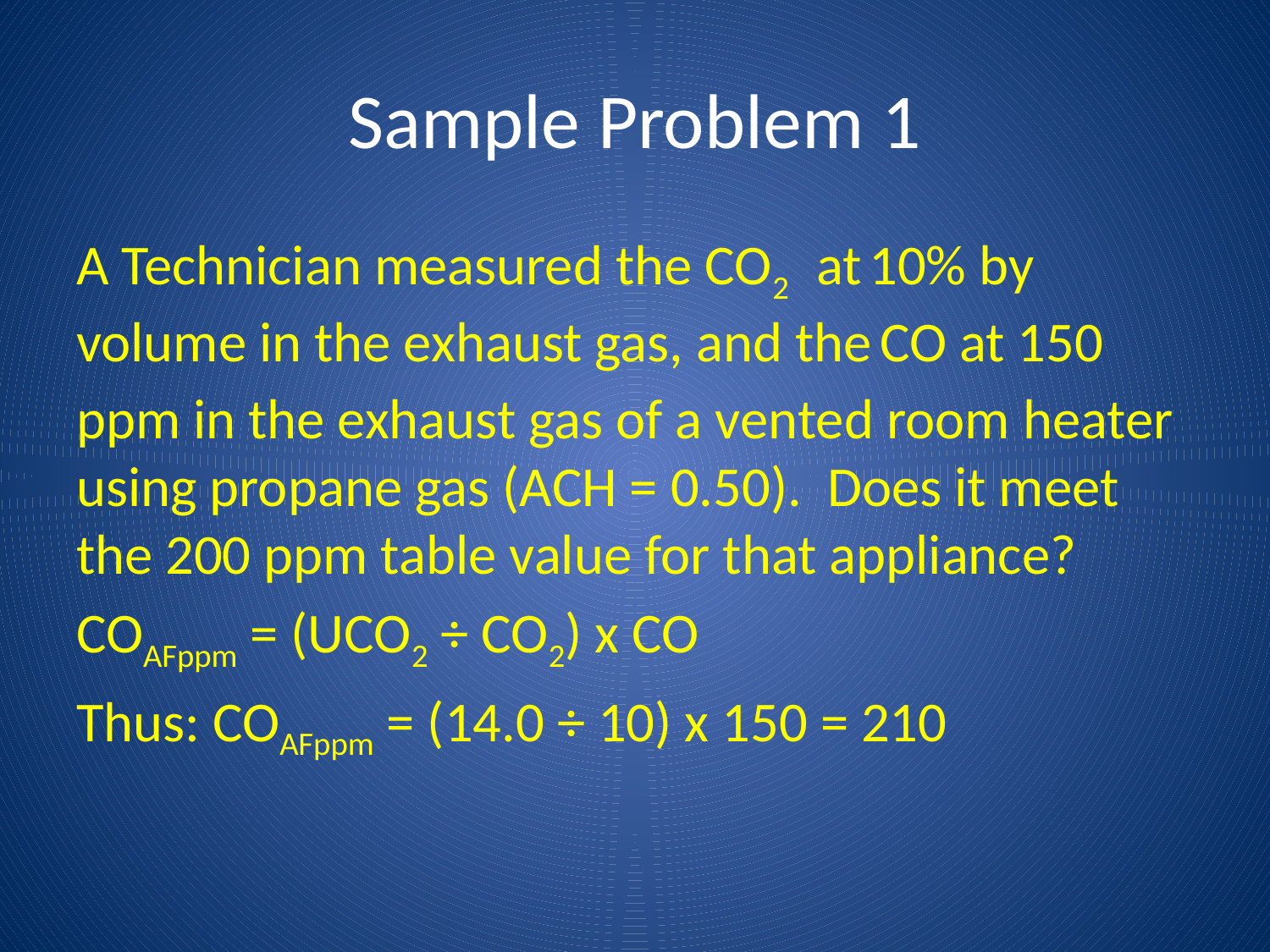

# Sample Problem 1
A Technician measured the CO2   at 10% by volume in the exhaust gas, and the CO at 150 ppm in the exhaust gas of a vented room heater using propane gas (ACH = 0.50).  Does it meet the 200 ppm table value for that appliance?
COAFppm = (UCO2 ÷ CO2) x CO
Thus: COAFppm = (14.0 ÷ 10) x 150 = 210